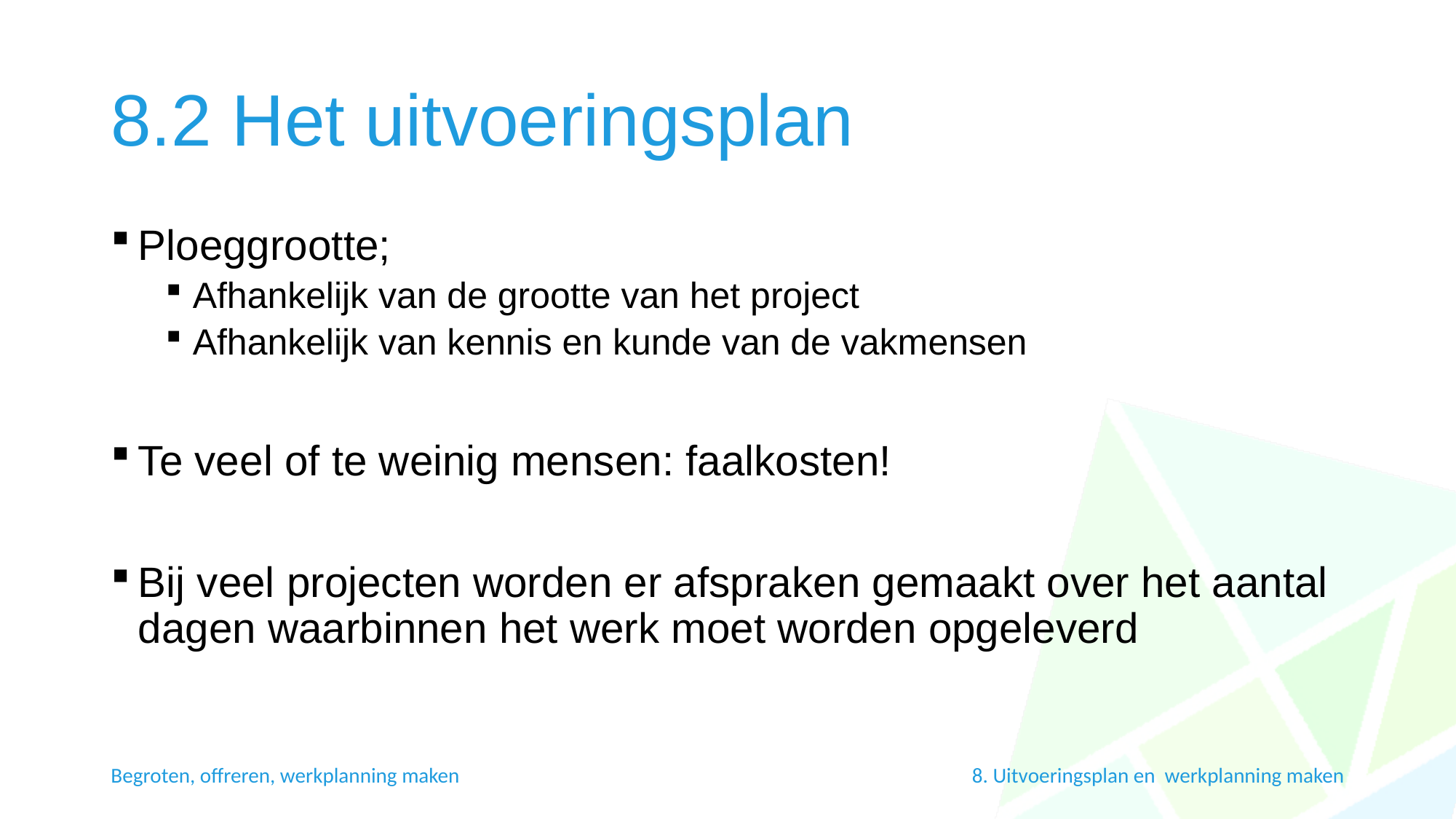

# 8.2 Het uitvoeringsplan
Ploeggrootte;
Afhankelijk van de grootte van het project
Afhankelijk van kennis en kunde van de vakmensen

Te veel of te weinig mensen: faalkosten!

Bij veel projecten worden er afspraken gemaakt over het aantal dagen waarbinnen het werk moet worden opgeleverd

Begroten, offreren, werkplanning maken
8. Uitvoeringsplan en  werkplanning maken